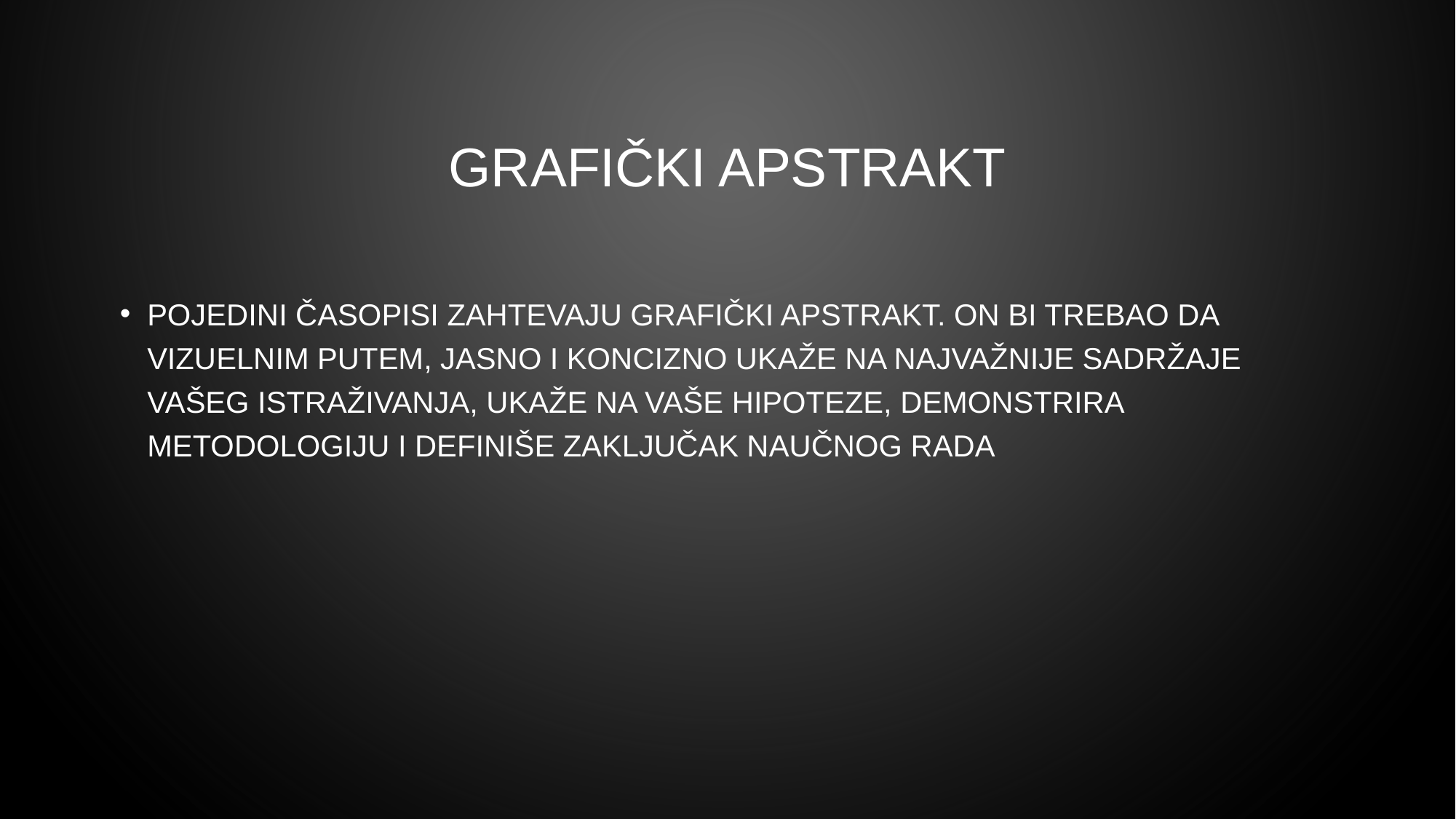

# Grafički apstrakt
Pojedini časopisi zahtevaju grafički apstrakt. On bi trebao da vizuelnim putem, jasno i koncizno ukaže na najvažnije sadržaje vašeg istraživanja, ukaže na vaše hipoteze, demonstrira metodologiju i definiše zaključak naučnog rada